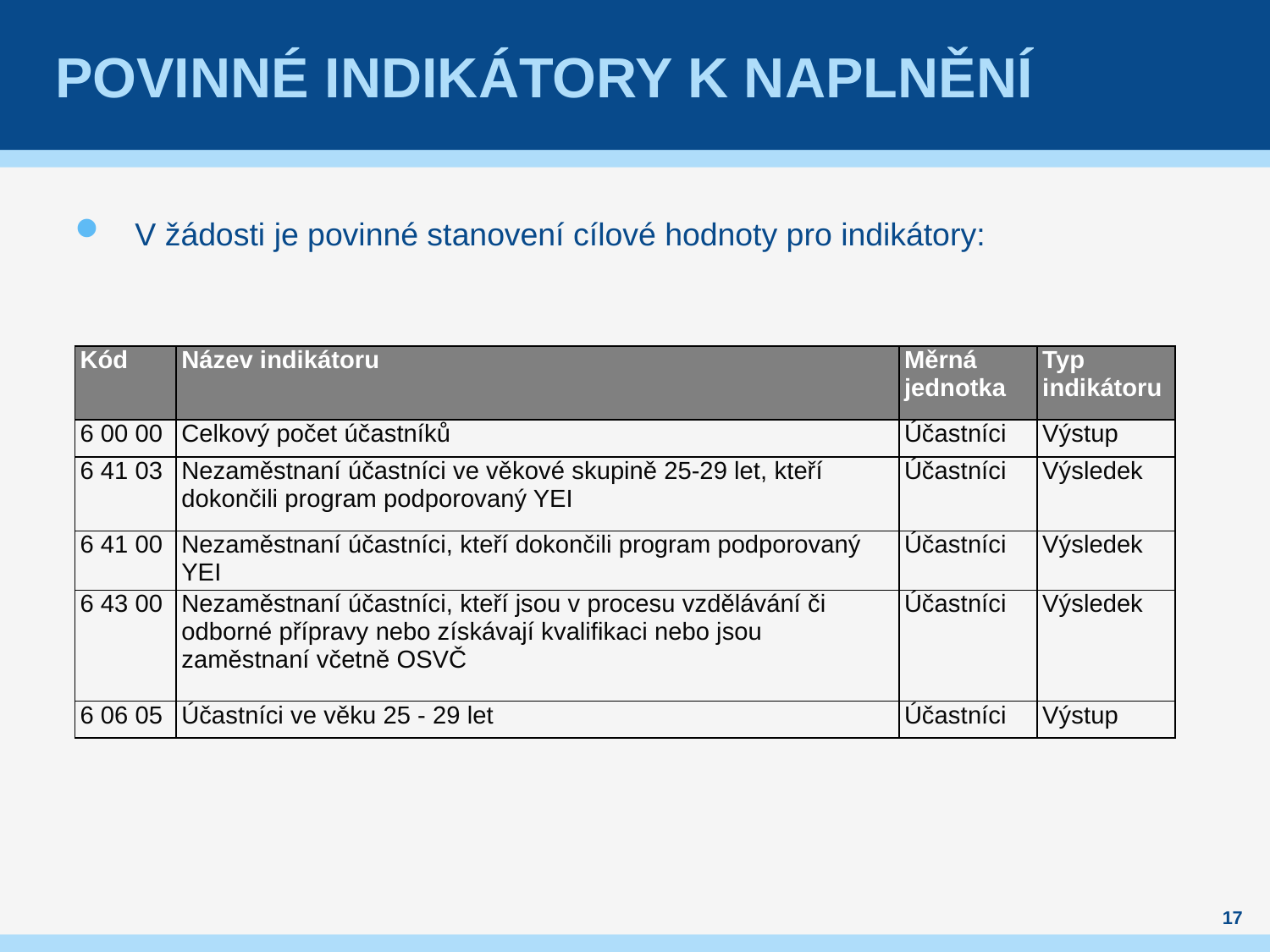

# Povinné Indikátory k naplnění
V žádosti je povinné stanovení cílové hodnoty pro indikátory:

| Kód | Název indikátoru | Měrná jednotka | Typ indikátoru |
| --- | --- | --- | --- |
| 6 00 00 | Celkový počet účastníků | Účastníci | Výstup |
| 6 41 03 | Nezaměstnaní účastníci ve věkové skupině 25-29 let, kteří dokončili program podporovaný YEI | Účastníci | Výsledek |
| 6 41 00 | Nezaměstnaní účastníci, kteří dokončili program podporovaný YEI | Účastníci | Výsledek |
| 6 43 00 | Nezaměstnaní účastníci, kteří jsou v procesu vzdělávání či odborné přípravy nebo získávají kvalifikaci nebo jsou zaměstnaní včetně OSVČ | Účastníci | Výsledek |
| 6 06 05 | Účastníci ve věku 25 - 29 let | Účastníci | Výstup |

17